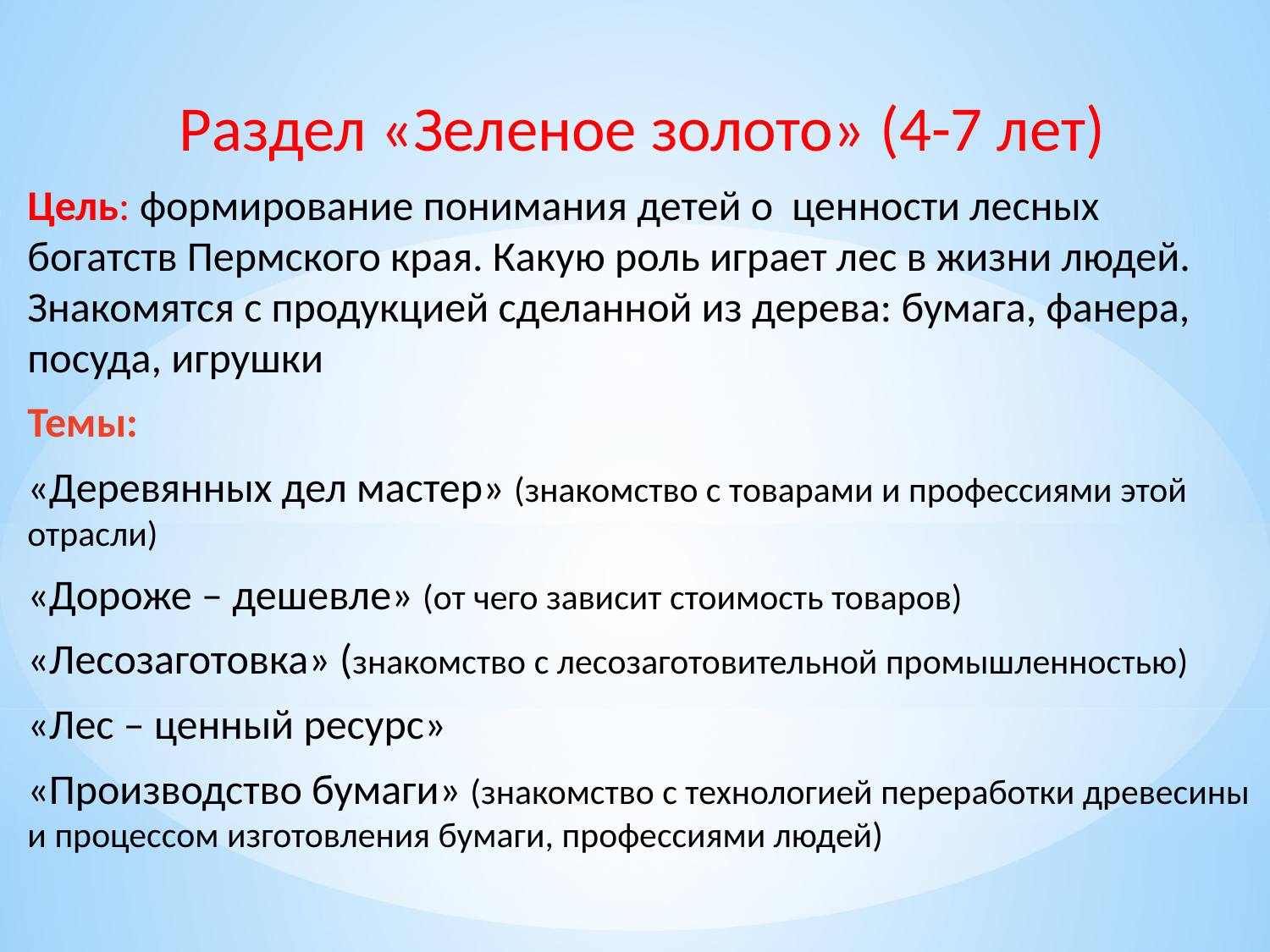

Раздел «Зеленое золото» (4-7 лет)
Цель: формирование понимания детей о  ценности лесных богатств Пермского края. Какую роль играет лес в жизни людей. Знакомятся с продукцией сделанной из дерева: бумага, фанера, посуда, игрушки
Темы:
«Деревянных дел мастер» (знакомство с товарами и профессиями этой отрасли)
«Дороже – дешевле» (от чего зависит стоимость товаров)
«Лесозаготовка» (знакомство с лесозаготовительной промышленностью)
«Лес – ценный ресурс»
«Производство бумаги» (знакомство с технологией переработки древесины и процессом изготовления бумаги, профессиями людей)